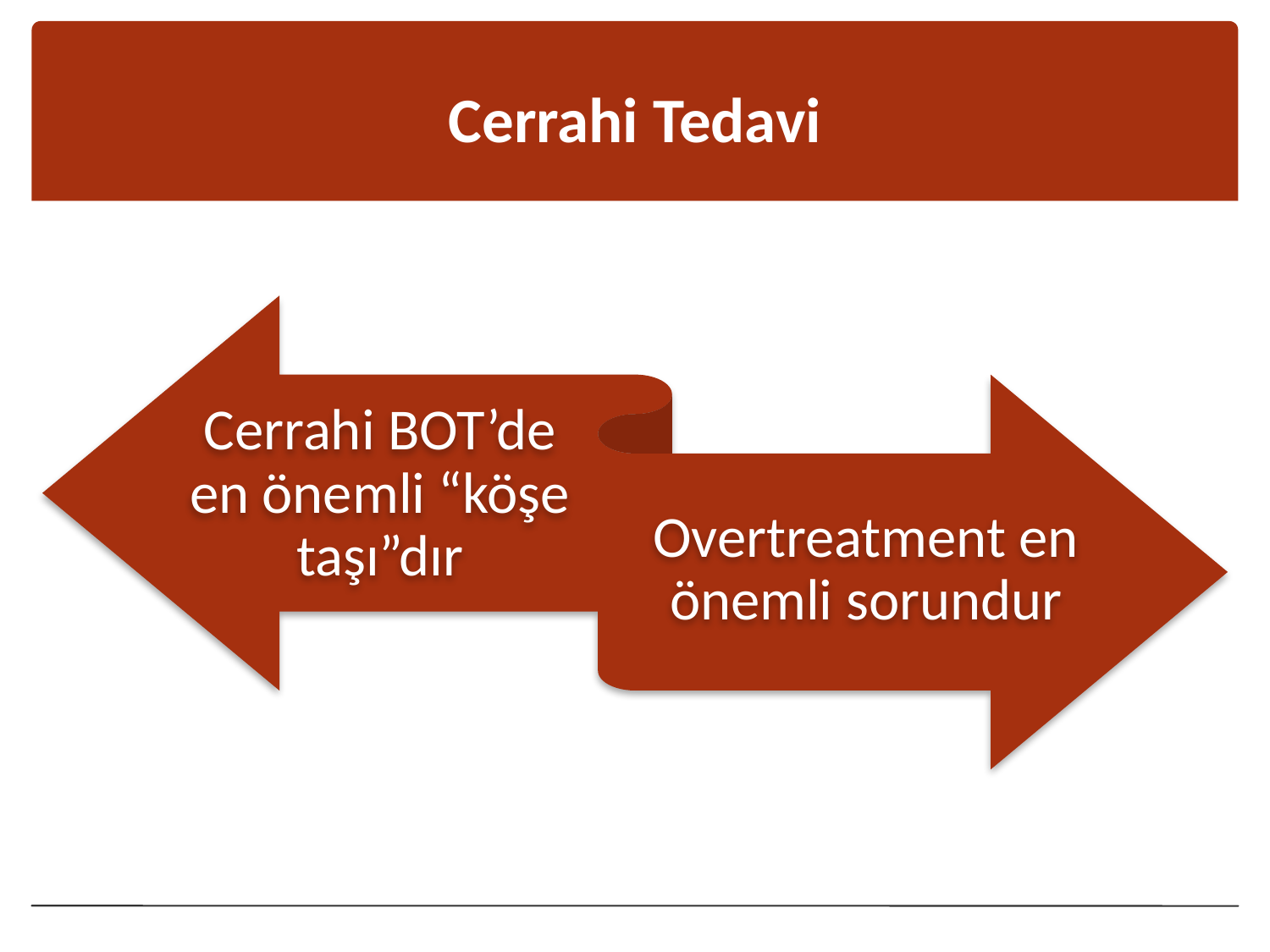

# Cerrahi Tedavi
Cerrahi BOT’de en önemli “köşe taşı”dır
Overtreatment en önemli sorundur